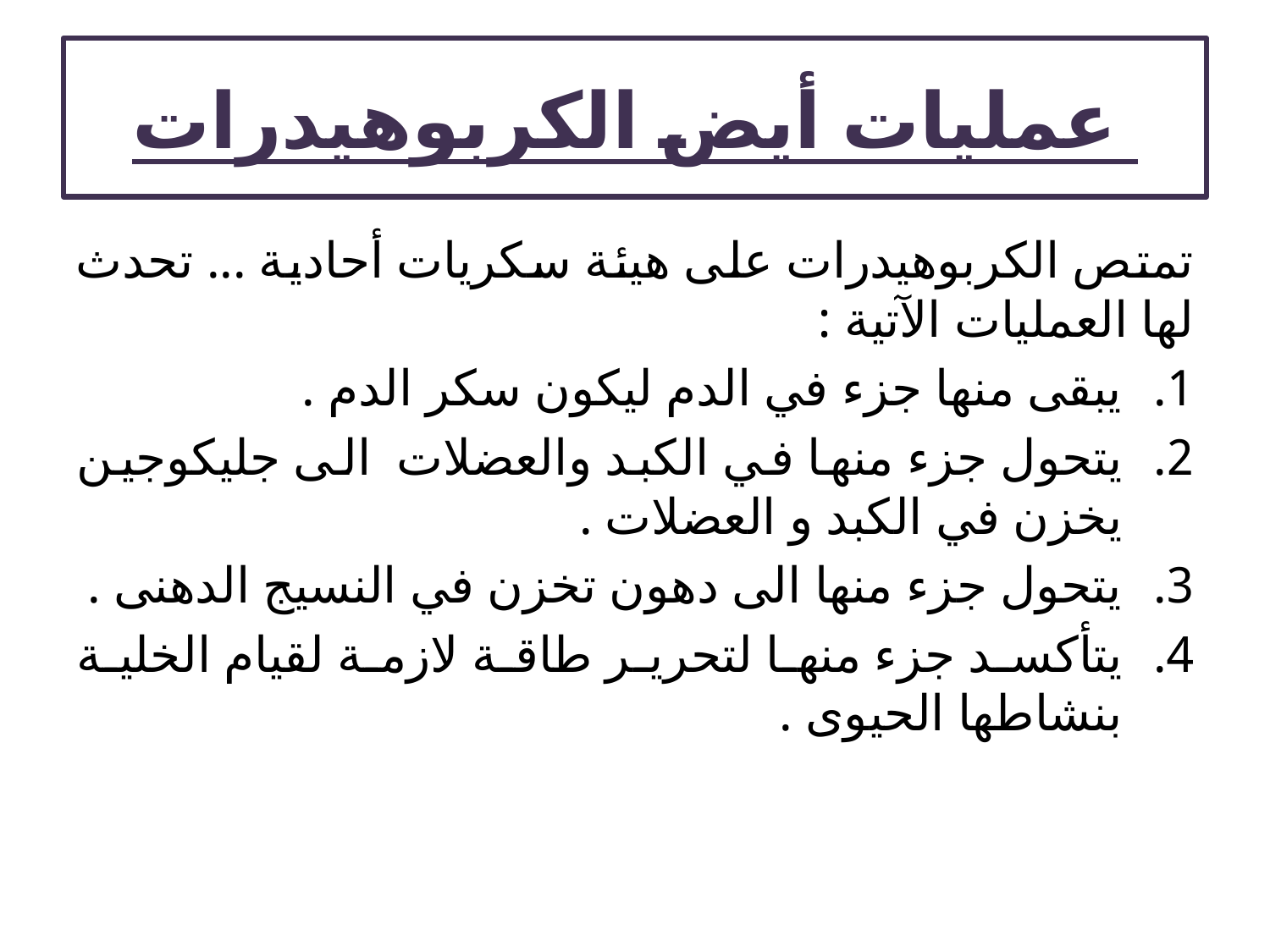

# عمليات أيض الكربوهيدرات
تمتص الكربوهيدرات على هيئة سكريات أحادية ... تحدث لها العمليات الآتية :
يبقى منها جزء في الدم ليكون سكر الدم .
يتحول جزء منها في الكبد والعضلات  الى جليكوجين يخزن في الكبد و العضلات .
يتحول جزء منها الى دهون تخزن في النسيج الدهنى .
يتأكسد جزء منها لتحرير طاقة لازمة لقيام الخلية بنشاطها الحيوى .